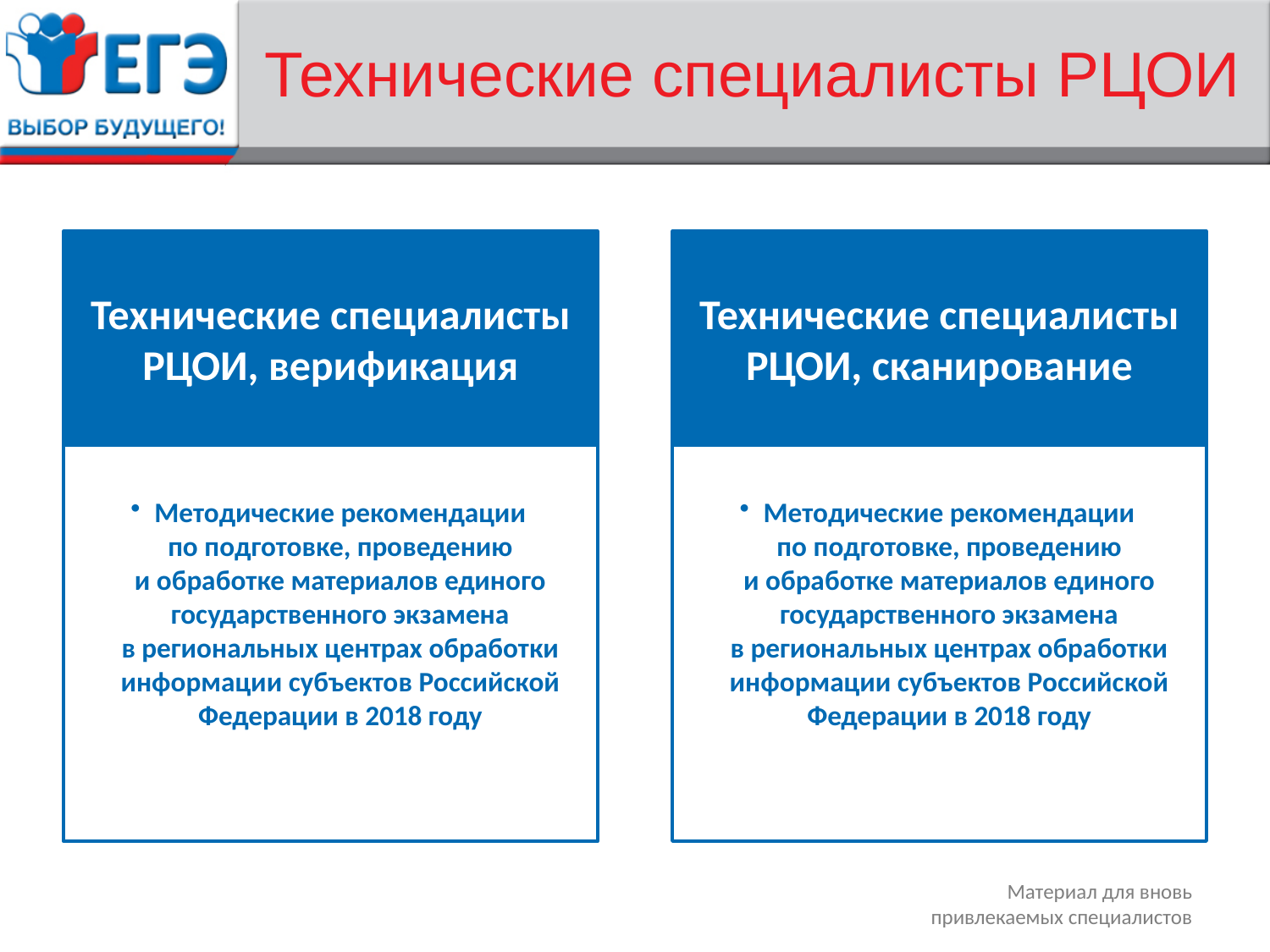

# Технические специалисты РЦОИ
Технические специалисты РЦОИ, верификация

Методические рекомендации по подготовке, проведению и обработке материалов единого государственного экзамена в региональных центрах обработки информации субъектов Российской Федерации в 2018 году
Технические специалисты РЦОИ, сканирование

Методические рекомендации по подготовке, проведению и обработке материалов единого государственного экзамена в региональных центрах обработки информации субъектов Российской Федерации в 2018 году